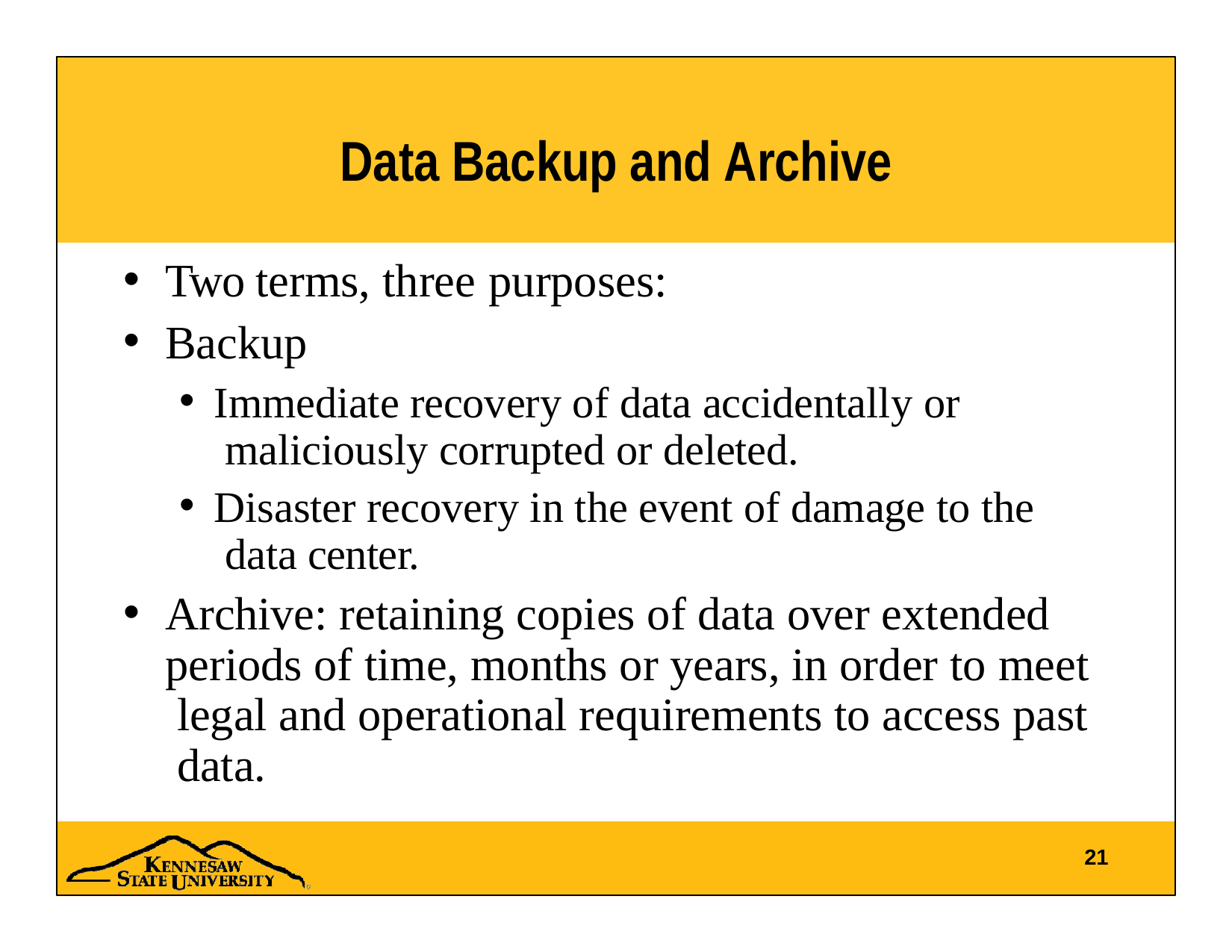

# Data Backup and Archive
Two terms, three purposes:
Backup
Immediate recovery of data accidentally or  maliciously corrupted or deleted.
Disaster recovery in the event of damage to the  data center.
Archive: retaining copies of data over extended  periods of time, months or years, in order to meet  legal and operational requirements to access past  data.

21